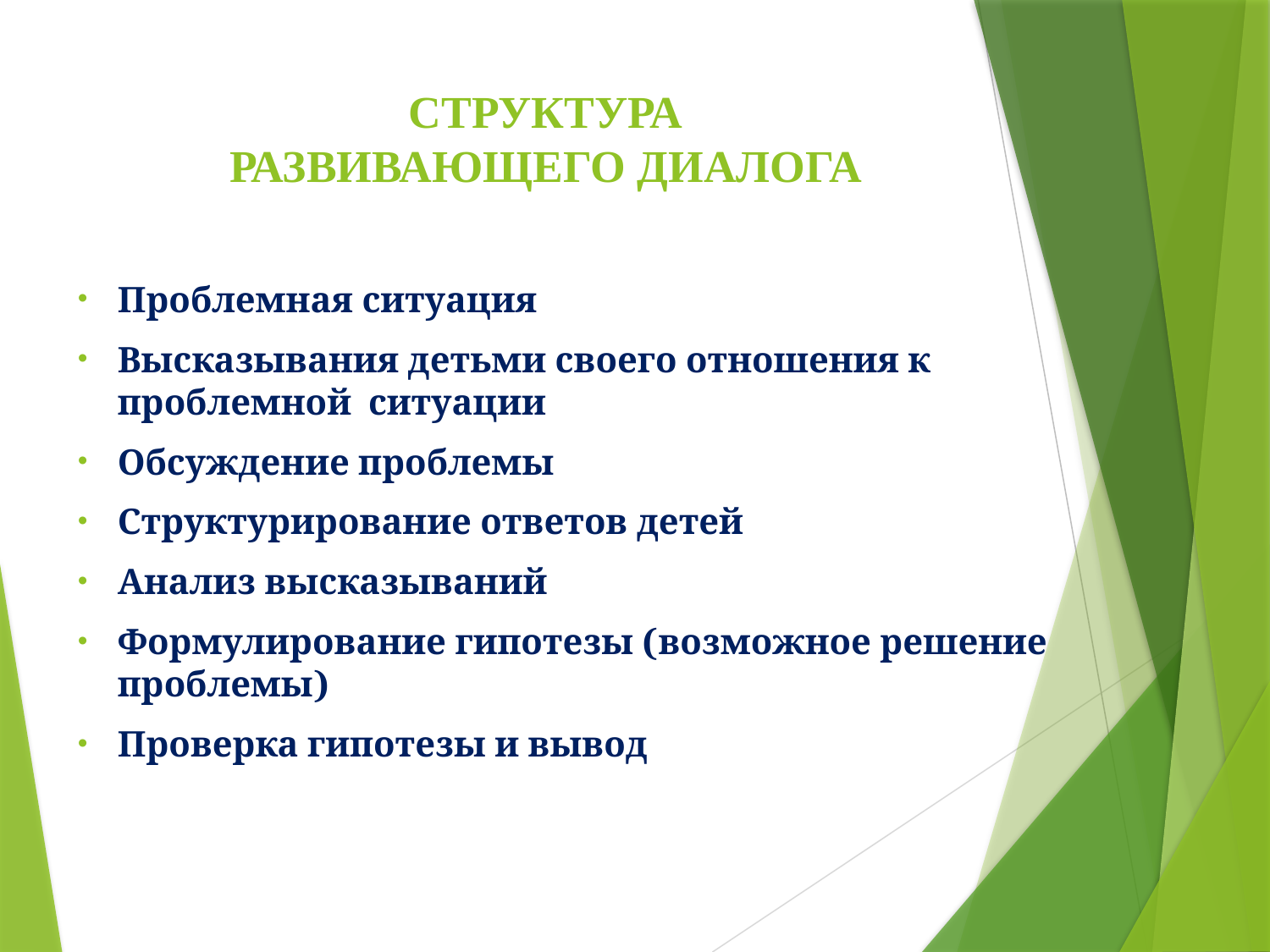

# СТРУКТУРА РАЗВИВАЮЩЕГО ДИАЛОГА
Проблемная ситуация
Высказывания детьми своего отношения к проблемной  ситуации
Обсуждение проблемы
Структурирование ответов детей
Анализ высказываний
Формулирование гипотезы (возможное решение  проблемы)
Проверка гипотезы и вывод